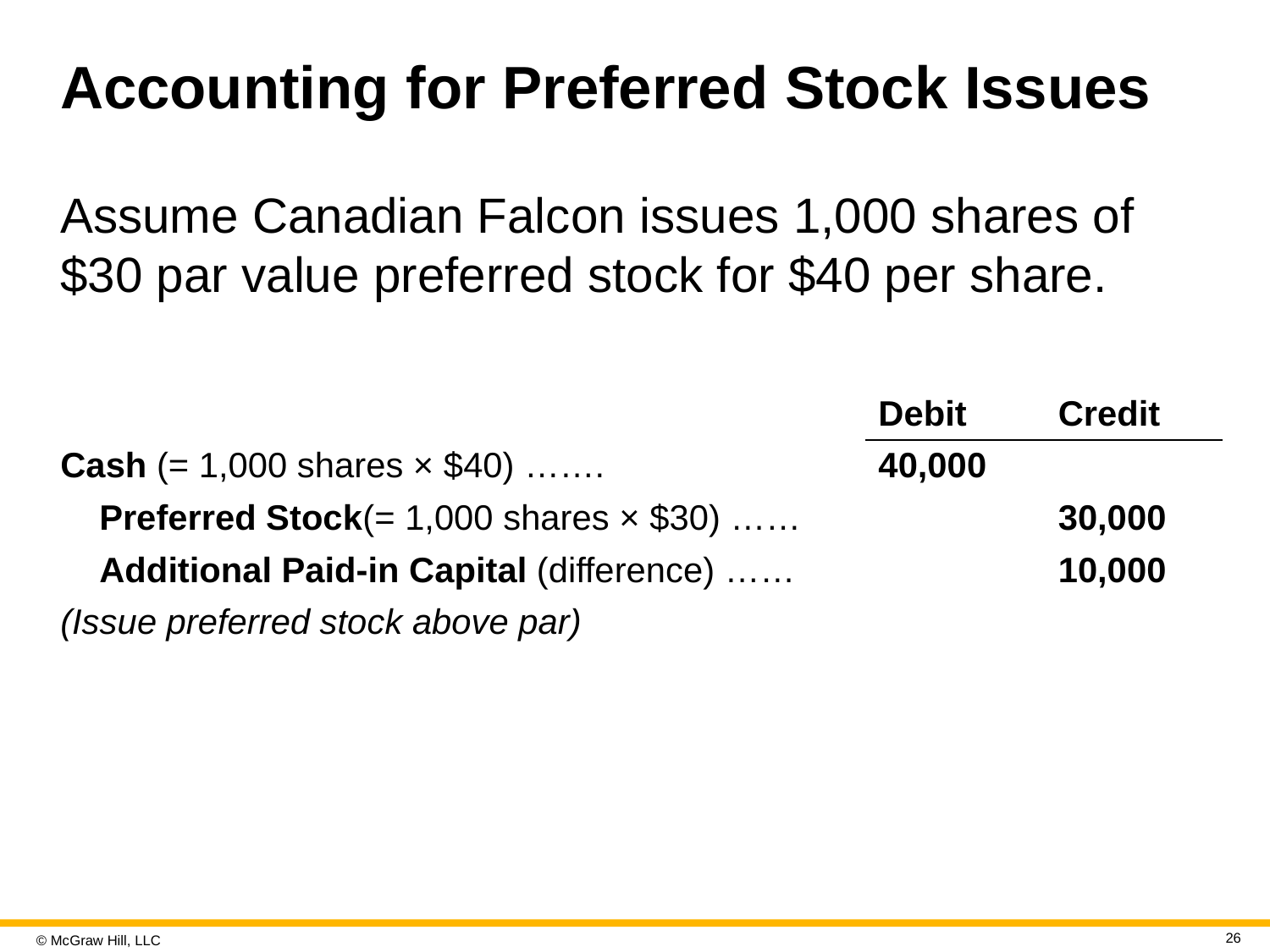

# Accounting for Preferred Stock Issues
Assume Canadian Falcon issues 1,000 shares of $30 par value preferred stock for $40 per share.
|  | Debit | Credit |
| --- | --- | --- |
| Cash (= 1,000 shares × $40) ……. | 40,000 |  |
| Preferred Stock(= 1,000 shares × $30) …… |  | 30,000 |
| Additional Paid-in Capital (difference) …… |  | 10,000 |
| (Issue preferred stock above par) |  |  |
26